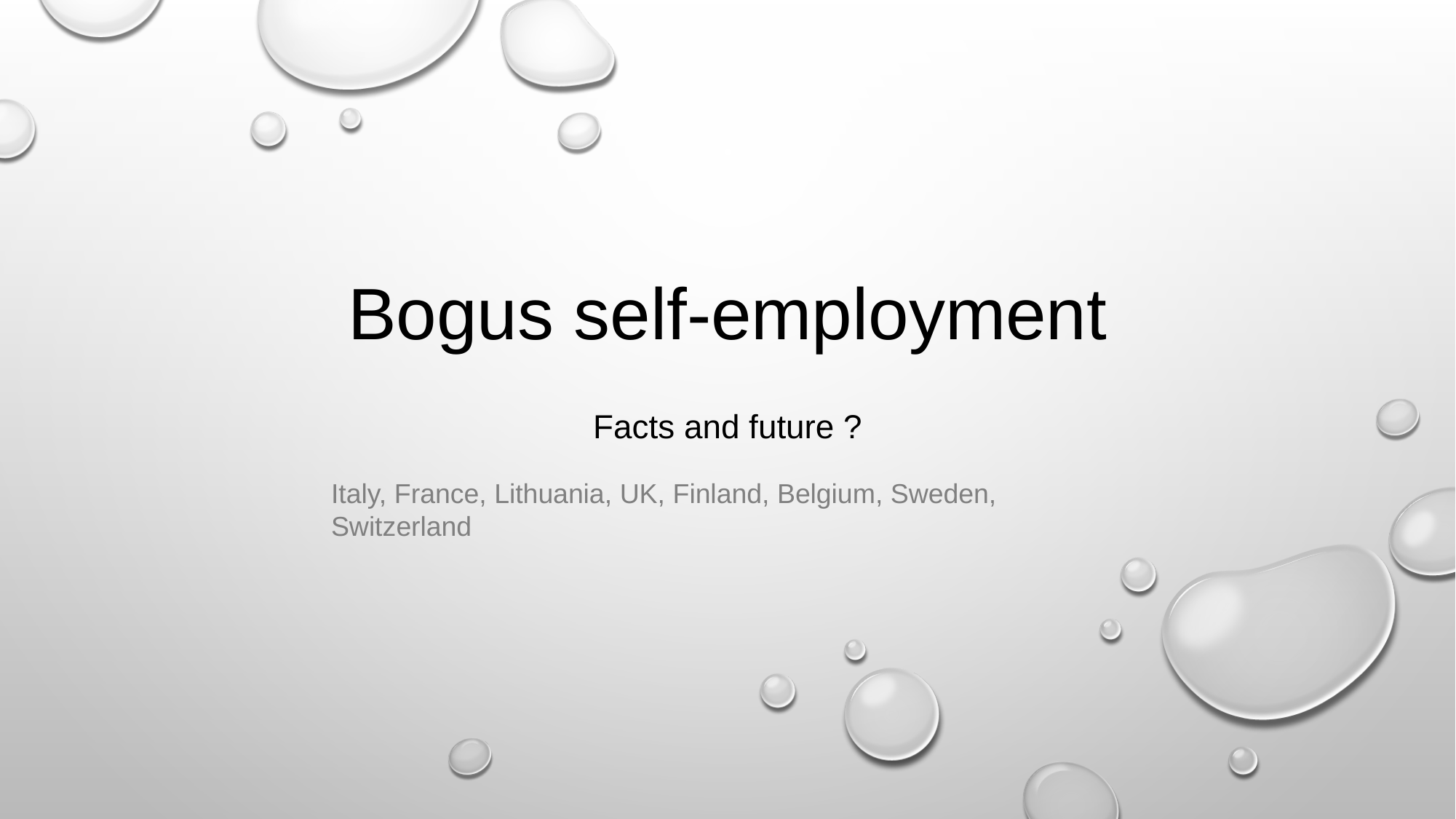

# Bogus self-employment
Facts and future ?
Italy, France, Lithuania, UK, Finland, Belgium, Sweden, Switzerland